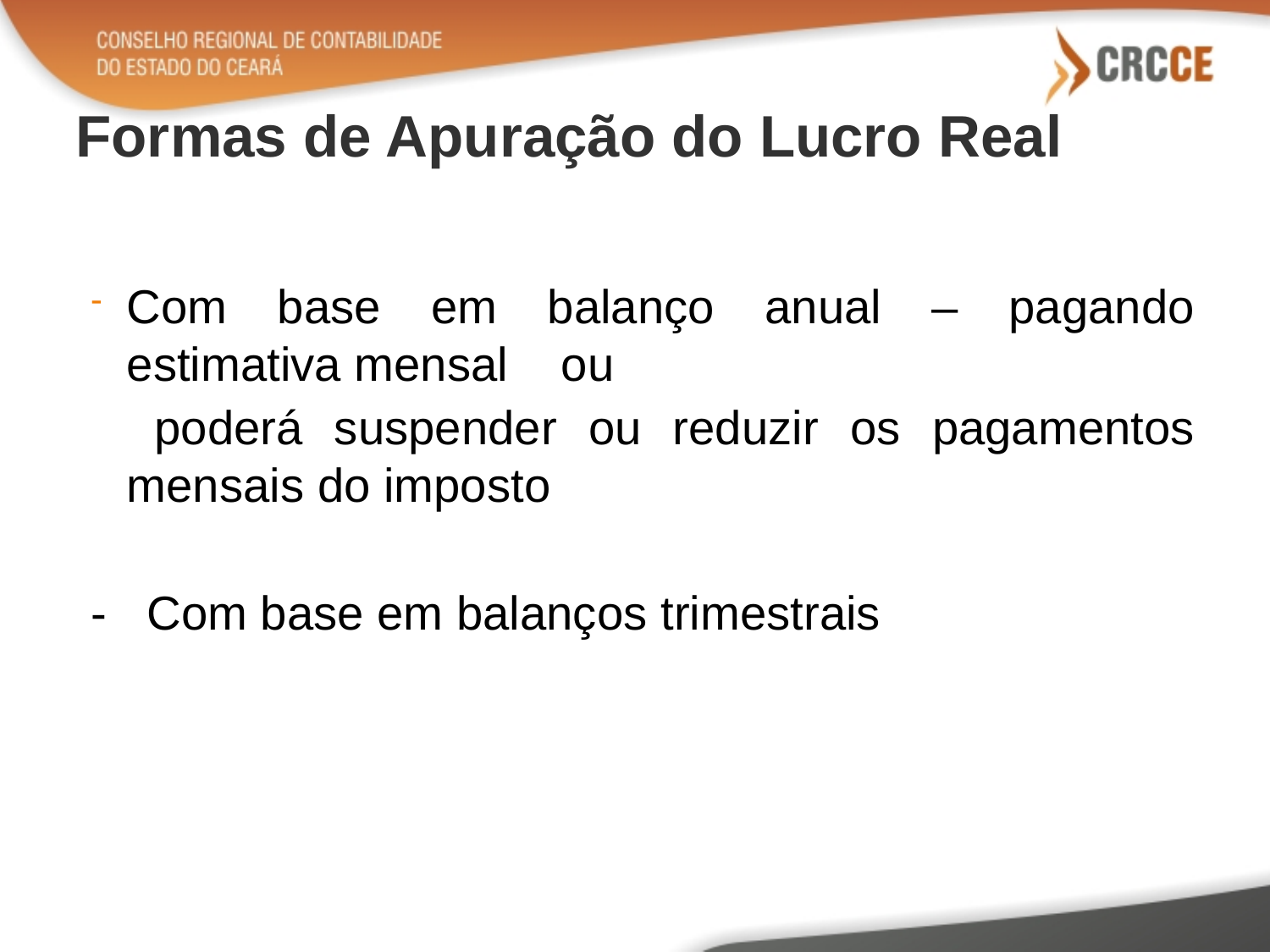

# Formas de Apuração do Lucro Real

Com base em balanço anual – pagando estimativa mensal    ou
  poderá suspender ou reduzir os pagamentos mensais do imposto

-   Com base em balanços trimestrais